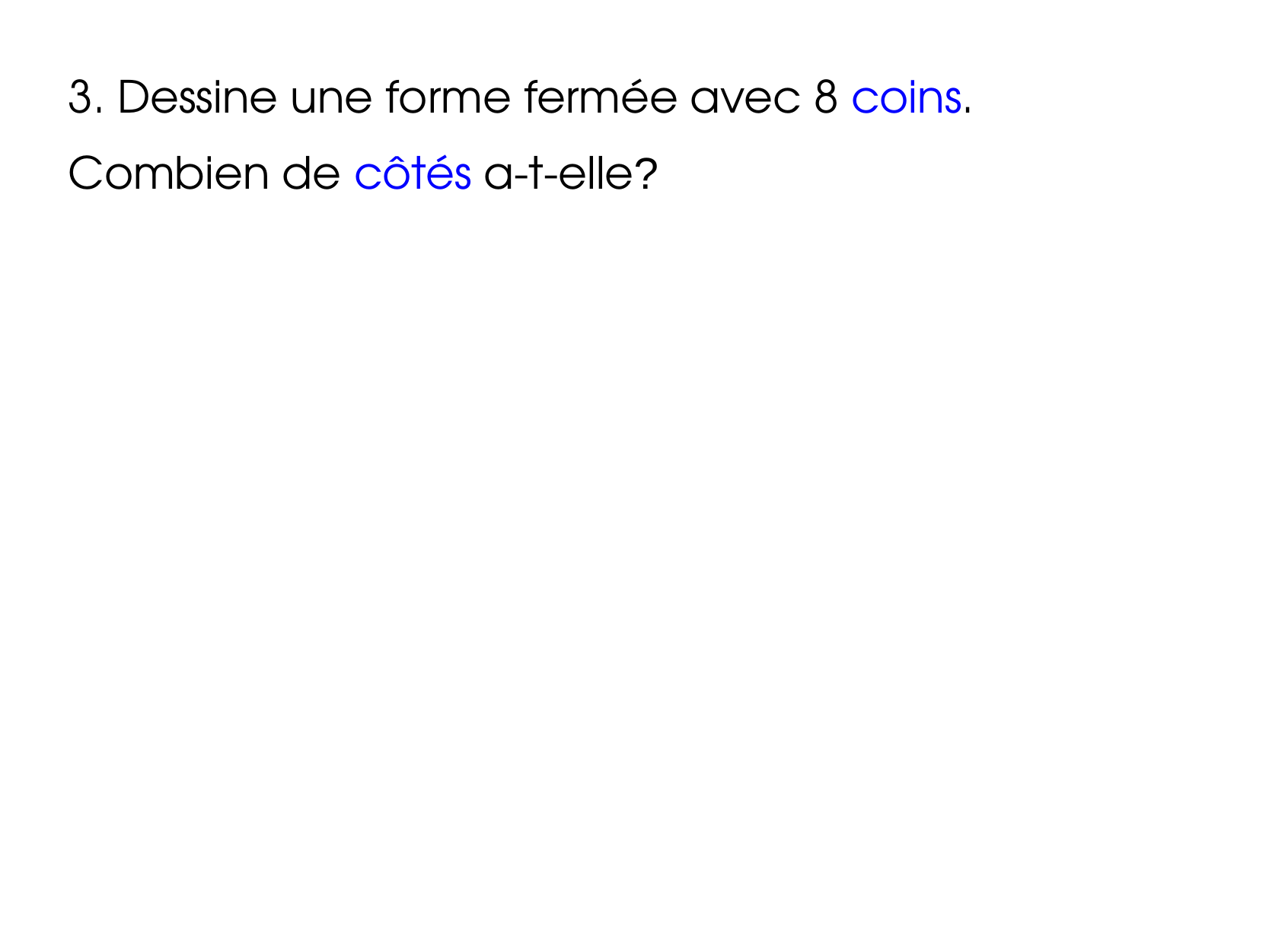

3. Dessine une forme fermée avec 8 coins.
Combien de côtés a-t-elle?